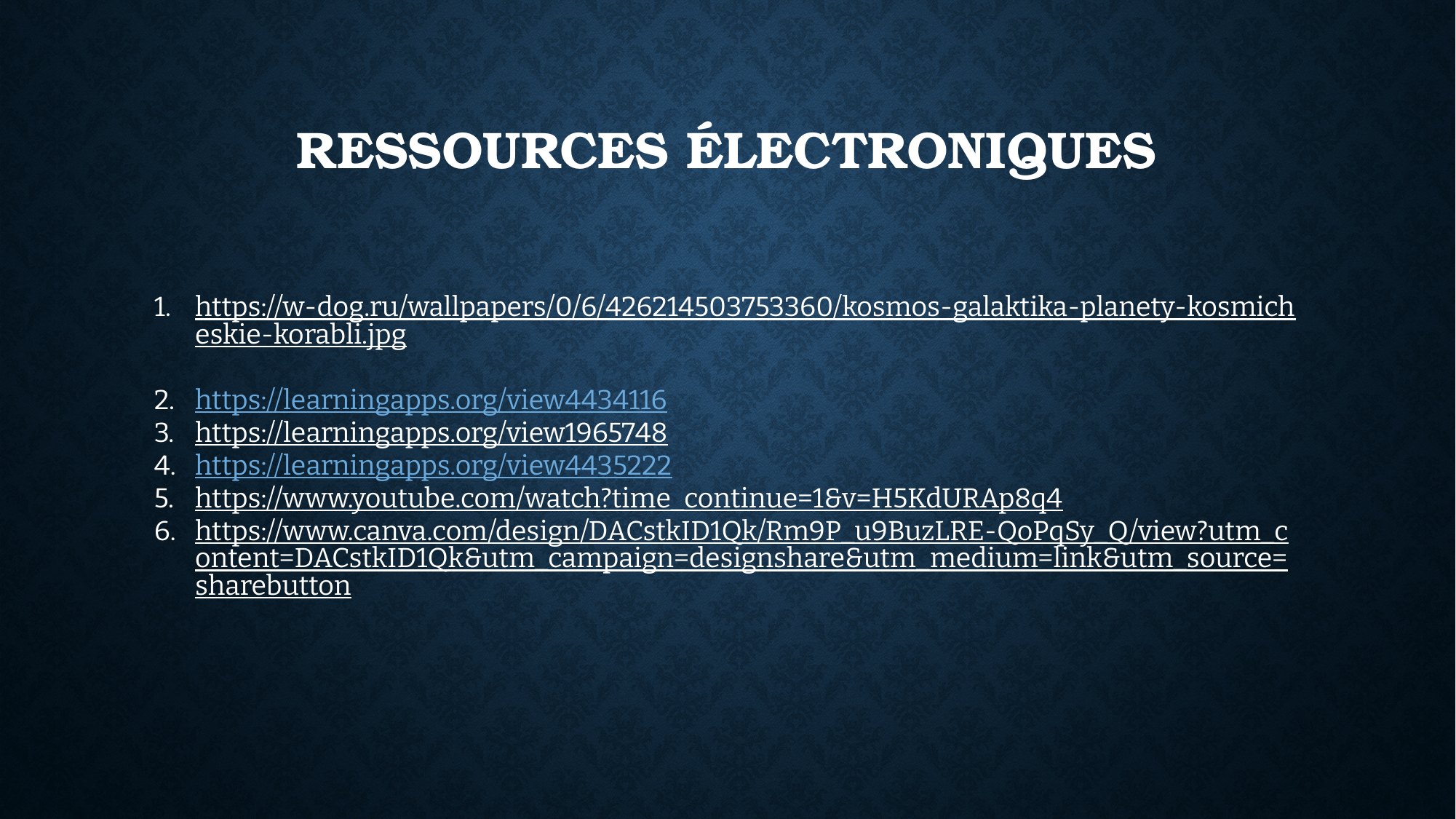

# Ressources électroniques
https://w-dog.ru/wallpapers/0/6/426214503753360/kosmos-galaktika-planety-kosmicheskie-korabli.jpg
https://learningapps.org/view4434116
https://learningapps.org/view1965748
https://learningapps.org/view4435222
https://www.youtube.com/watch?time_continue=1&v=H5KdURAp8q4
https://www.canva.com/design/DACstkID1Qk/Rm9P_u9BuzLRE-QoPqSy_Q/view?utm_content=DACstkID1Qk&utm_campaign=designshare&utm_medium=link&utm_source=sharebutton